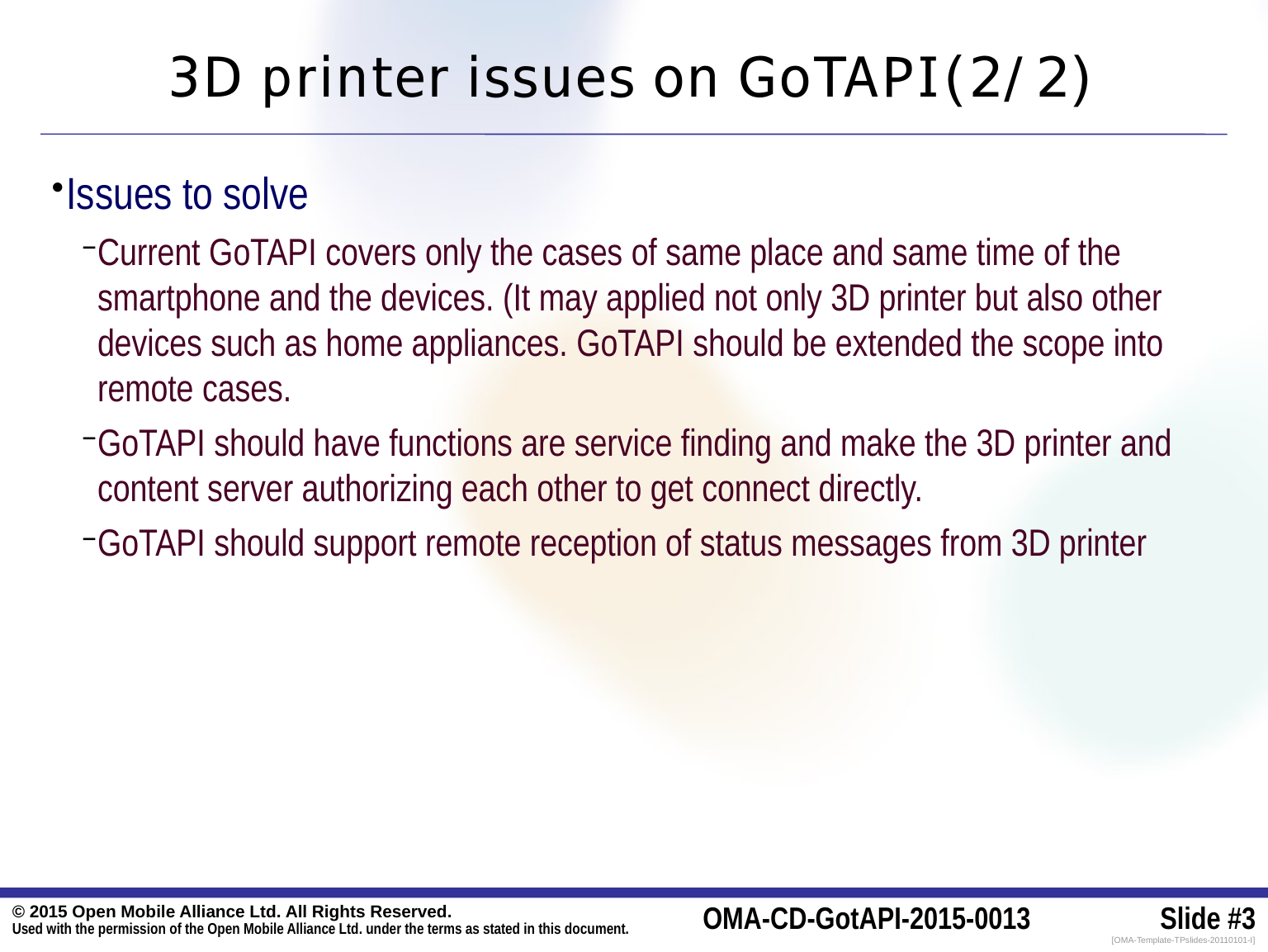

# 3D printer issues on GoTAPI(2/2)
Issues to solve
Current GoTAPI covers only the cases of same place and same time of the smartphone and the devices. (It may applied not only 3D printer but also other devices such as home appliances. GoTAPI should be extended the scope into remote cases.
GoTAPI should have functions are service finding and make the 3D printer and content server authorizing each other to get connect directly.
GoTAPI should support remote reception of status messages from 3D printer